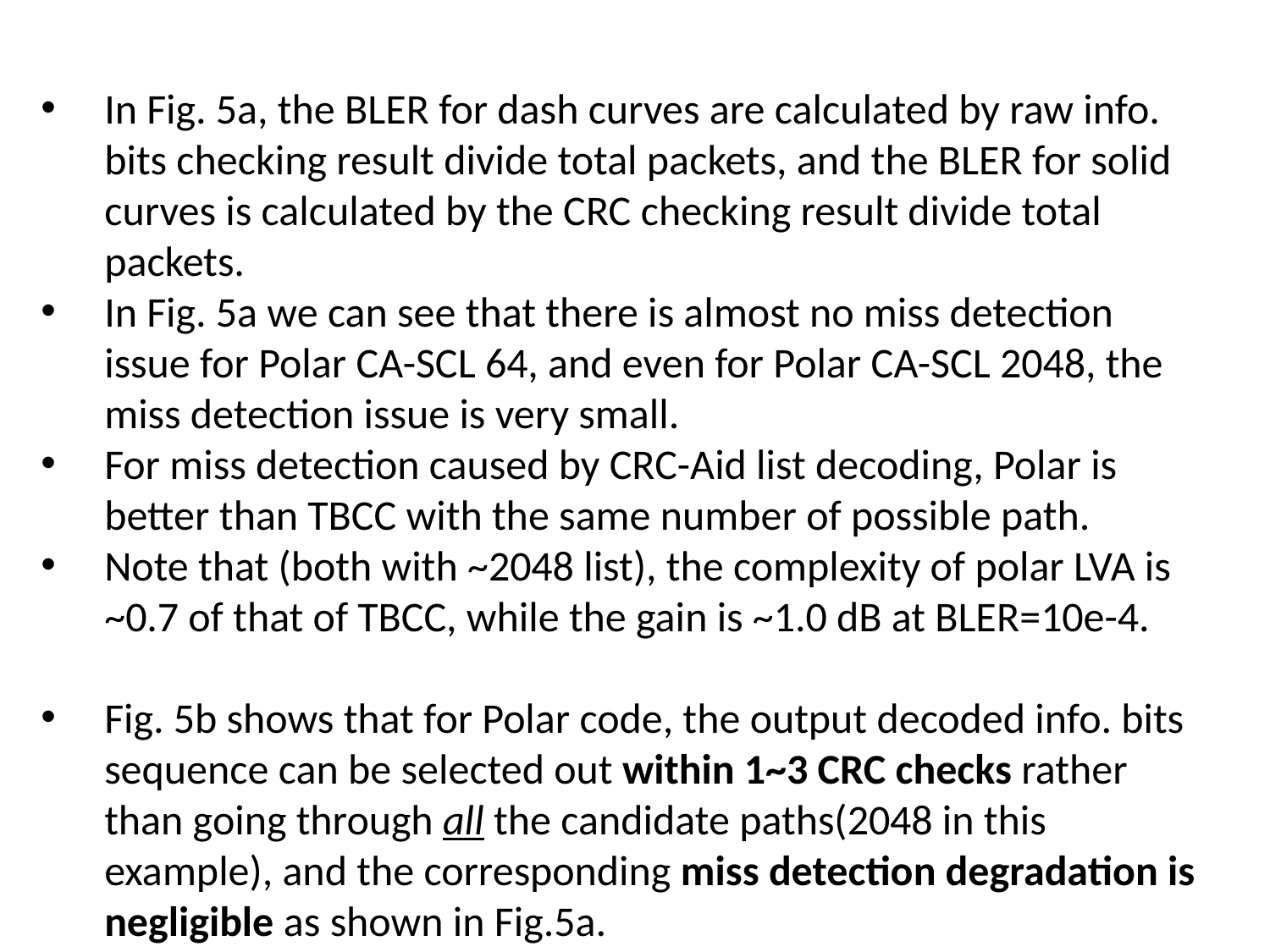

In Fig. 5a, the BLER for dash curves are calculated by raw info. bits checking result divide total packets, and the BLER for solid curves is calculated by the CRC checking result divide total packets.
In Fig. 5a we can see that there is almost no miss detection issue for Polar CA-SCL 64, and even for Polar CA-SCL 2048, the miss detection issue is very small.
For miss detection caused by CRC-Aid list decoding, Polar is better than TBCC with the same number of possible path.
Note that (both with ~2048 list), the complexity of polar LVA is ~0.7 of that of TBCC, while the gain is ~1.0 dB at BLER=10e-4.

Fig. 5b shows that for Polar code, the output decoded info. bits sequence can be selected out within 1~3 CRC checks rather than going through all the candidate paths(2048 in this example), and the corresponding miss detection degradation is negligible as shown in Fig.5a.